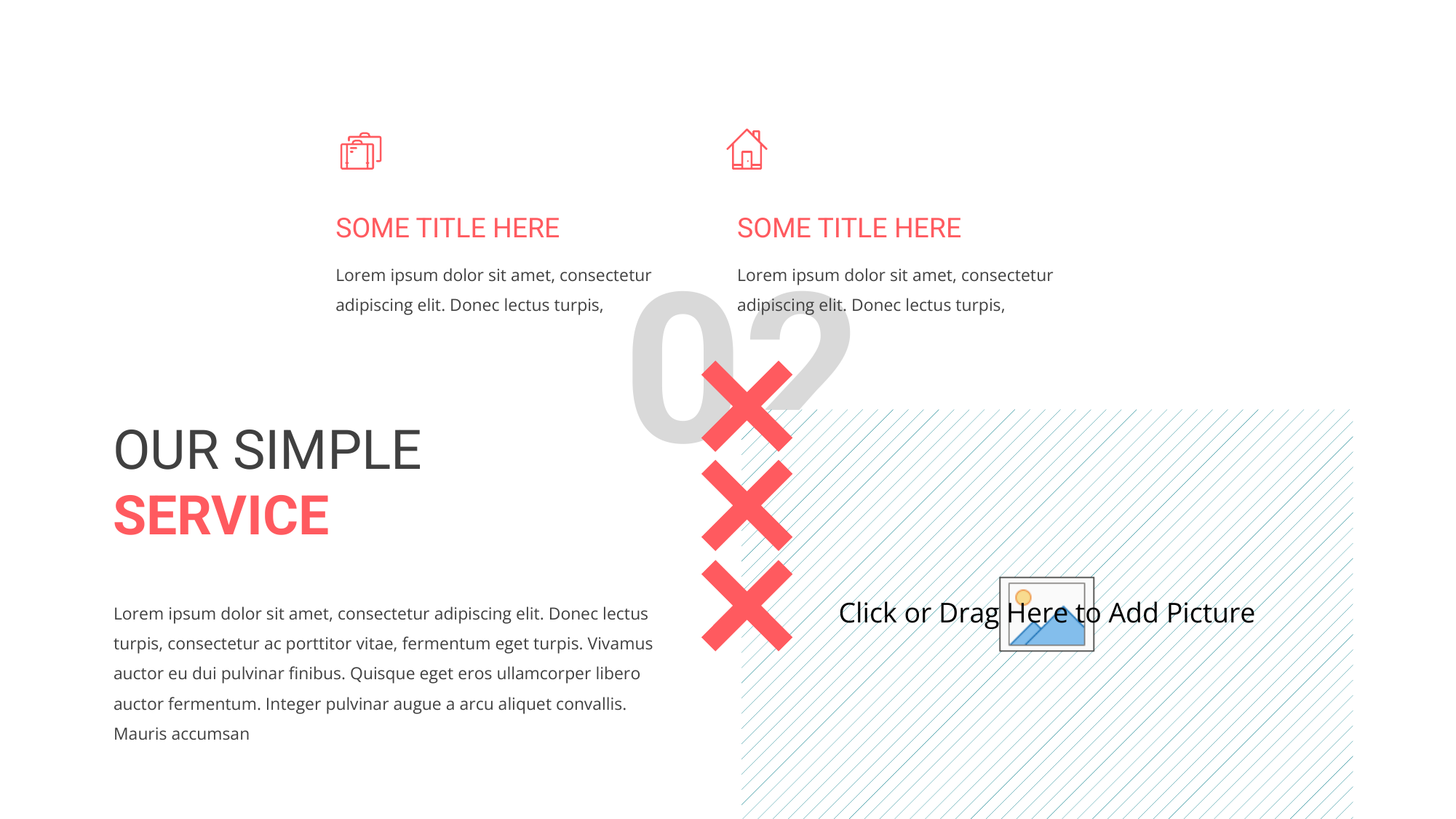

SOME TITLE HERE
SOME TITLE HERE
02
Lorem ipsum dolor sit amet, consectetur adipiscing elit. Donec lectus turpis,
Lorem ipsum dolor sit amet, consectetur adipiscing elit. Donec lectus turpis,

OUR SIMPLE SERVICE

Lorem ipsum dolor sit amet, consectetur adipiscing elit. Donec lectus turpis, consectetur ac porttitor vitae, fermentum eget turpis. Vivamus auctor eu dui pulvinar finibus. Quisque eget eros ullamcorper libero auctor fermentum. Integer pulvinar augue a arcu aliquet convallis. Mauris accumsan